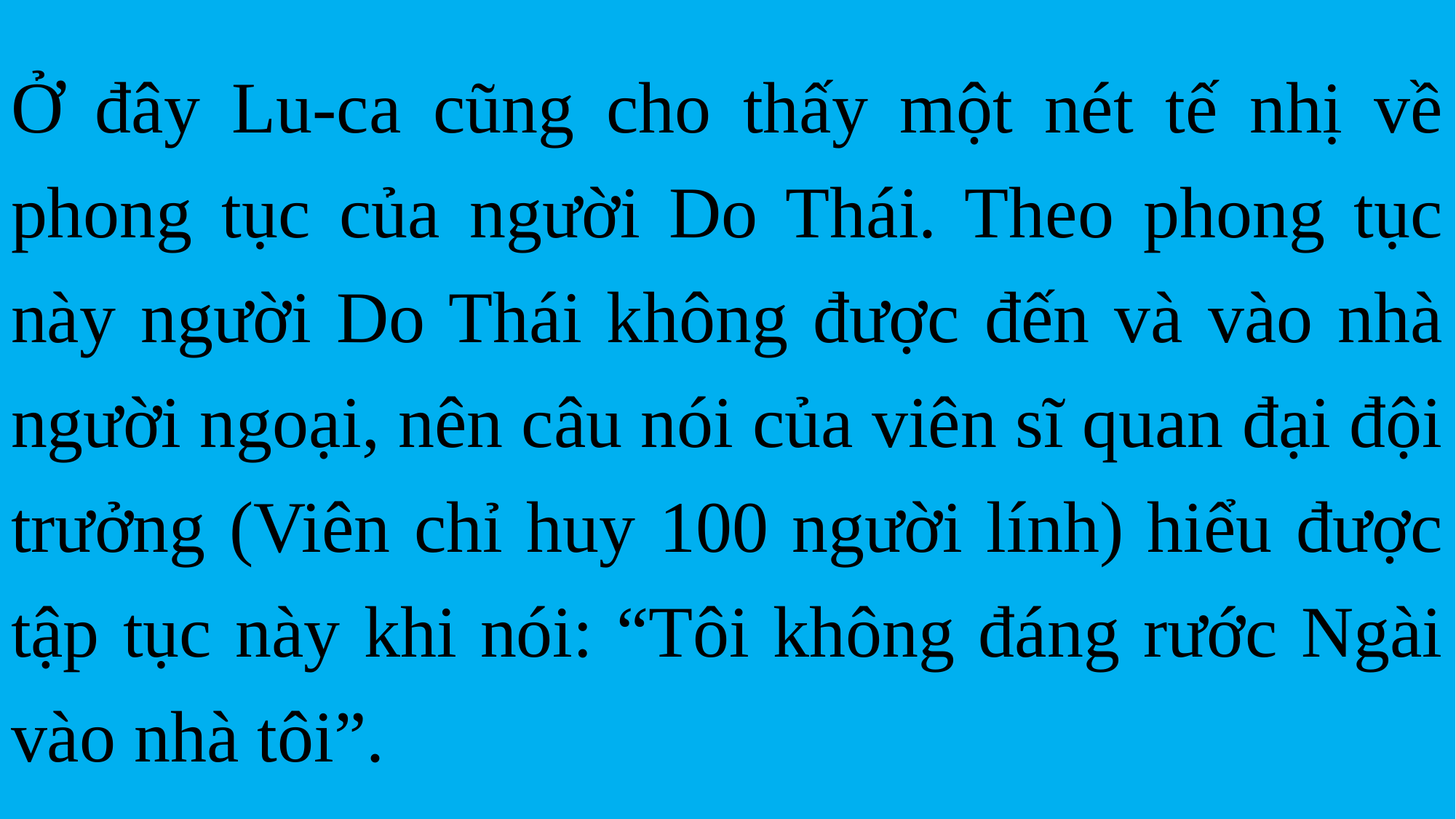

Ở đây Lu-ca cũng cho thấy một nét tế nhị về phong tục của người Do Thái. Theo phong tục này người Do Thái không được đến và vào nhà người ngoại, nên câu nói của viên sĩ quan đại đội trưởng (Viên chỉ huy 100 người lính) hiểu được tập tục này khi nói: “Tôi không đáng rước Ngài vào nhà tôi”.